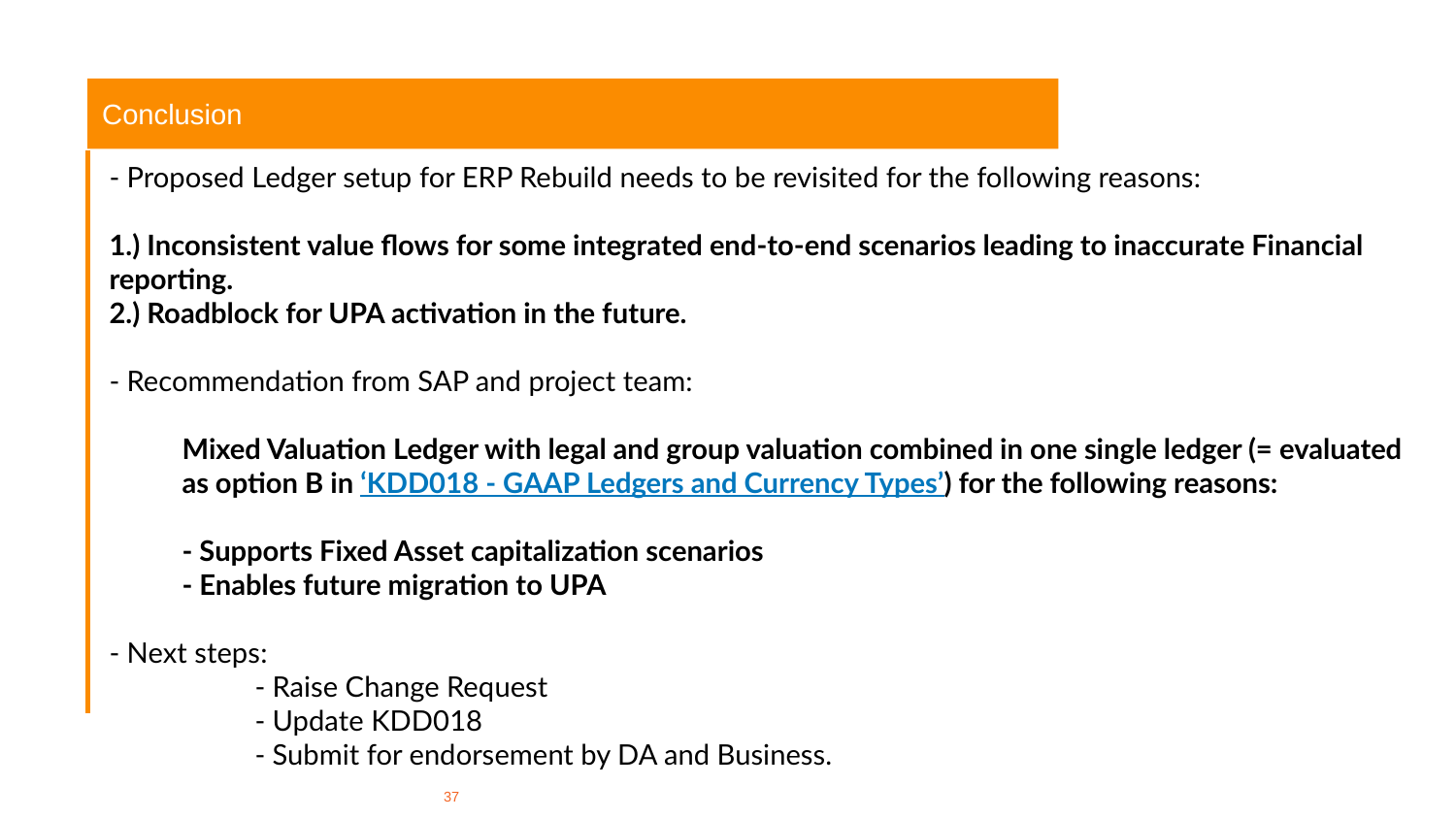

Conclusion
# - Proposed Ledger setup for ERP Rebuild needs to be revisited for the following reasons:

1.) Inconsistent value flows for some integrated end-to-end scenarios leading to inaccurate Financial reporting.
2.) Roadblock for UPA activation in the future.

- Recommendation from SAP and project team:

Mixed Valuation Ledger with legal and group valuation combined in one single ledger (= evaluated
as option B in ‘KDD018 - GAAP Ledgers and Currency Types’) for the following reasons:

- Supports Fixed Asset capitalization scenarios
- Enables future migration to UPA

- Next steps:
	- Raise Change Request
	- Update KDD018
	- Submit for endorsement by DA and Business.

37